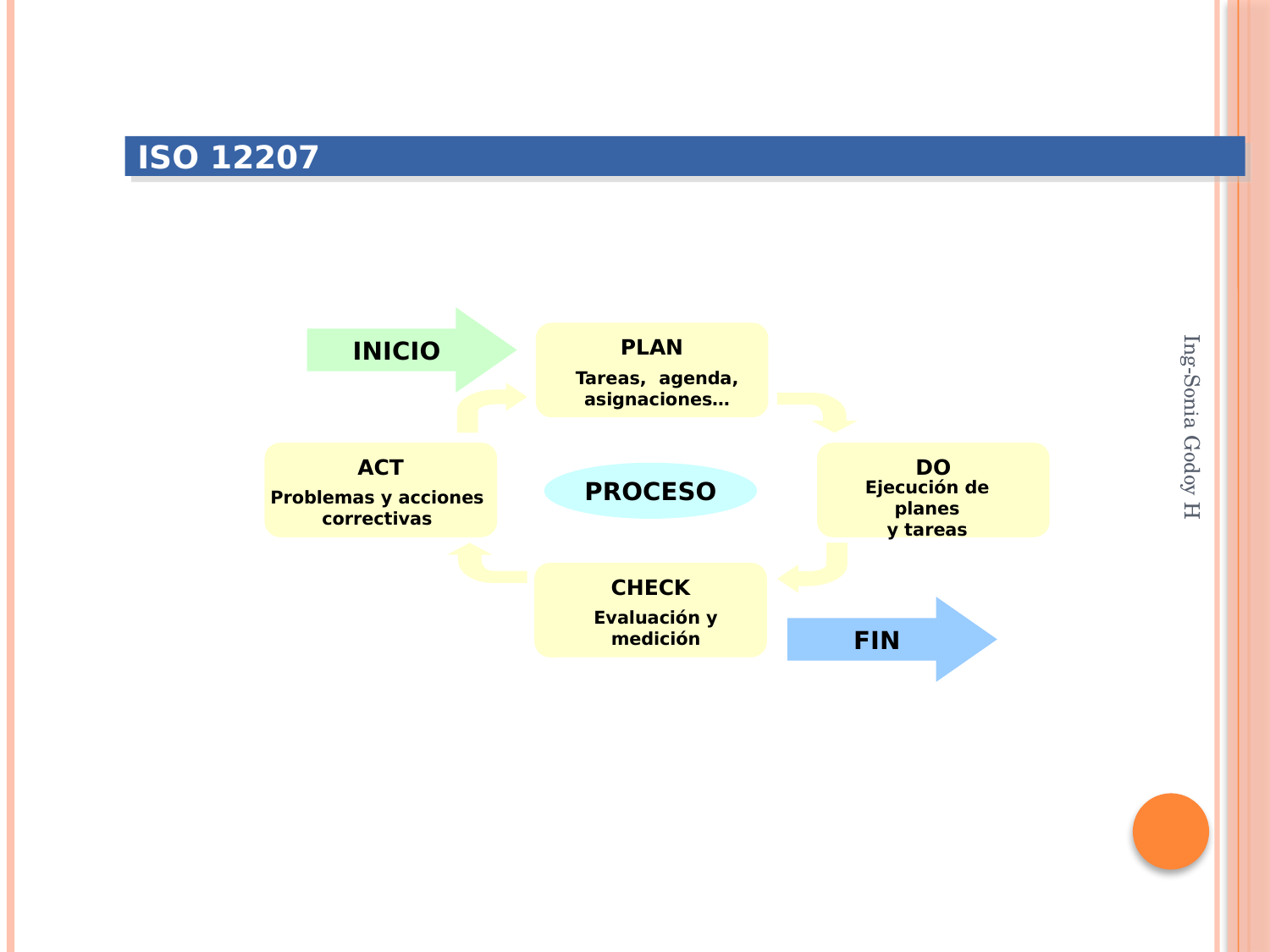

ISO 12207
INICIO
PLAN
Tareas,  agenda, asignaciones…

ACT
DO
PROCESO
Problemas y acciones
correctivas
Ejecución de planes
y tareas
Ing-Sonia Godoy H

CHECK
FIN
Evaluación y
medición